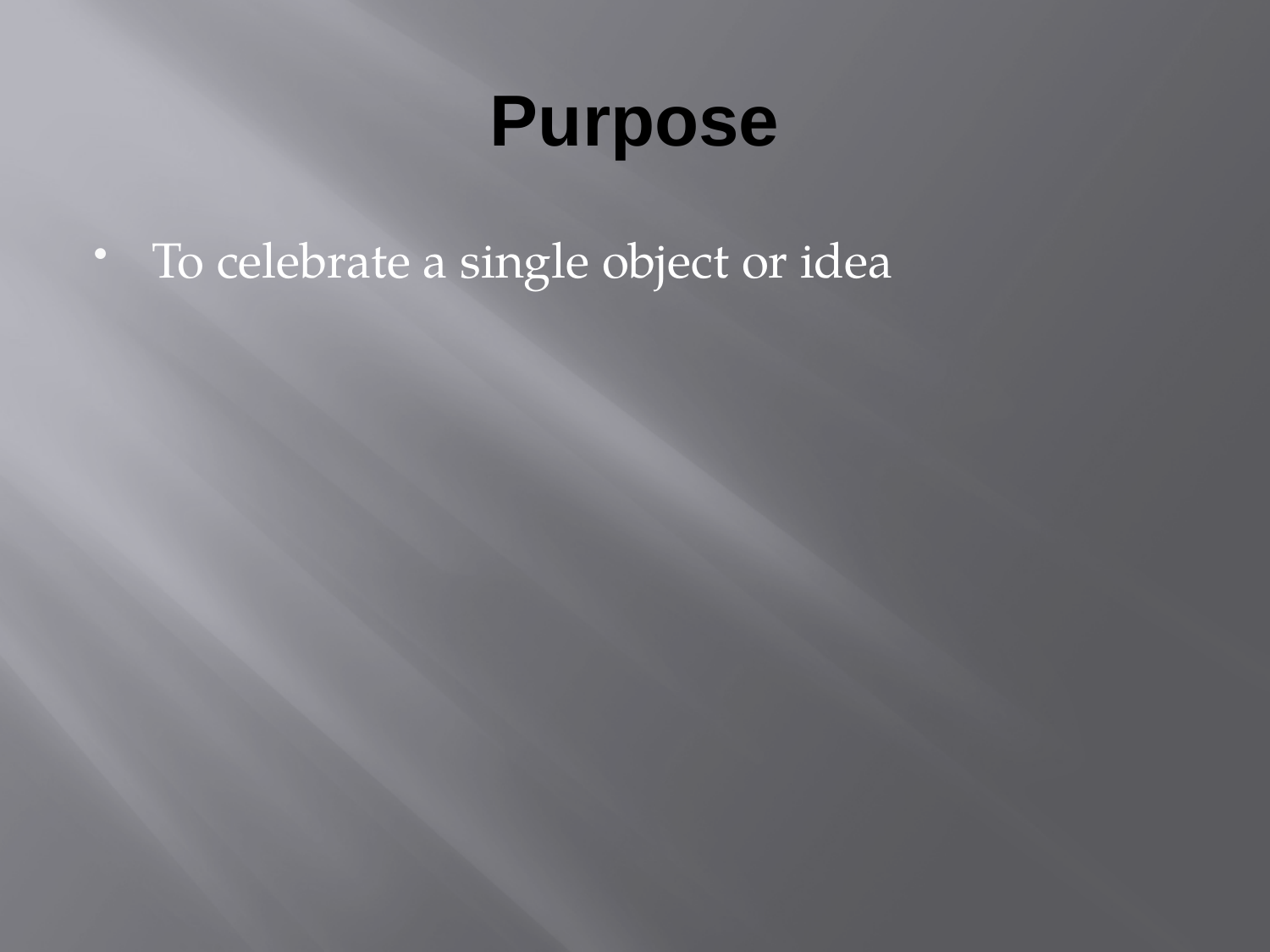

# Purpose
To celebrate a single object or idea